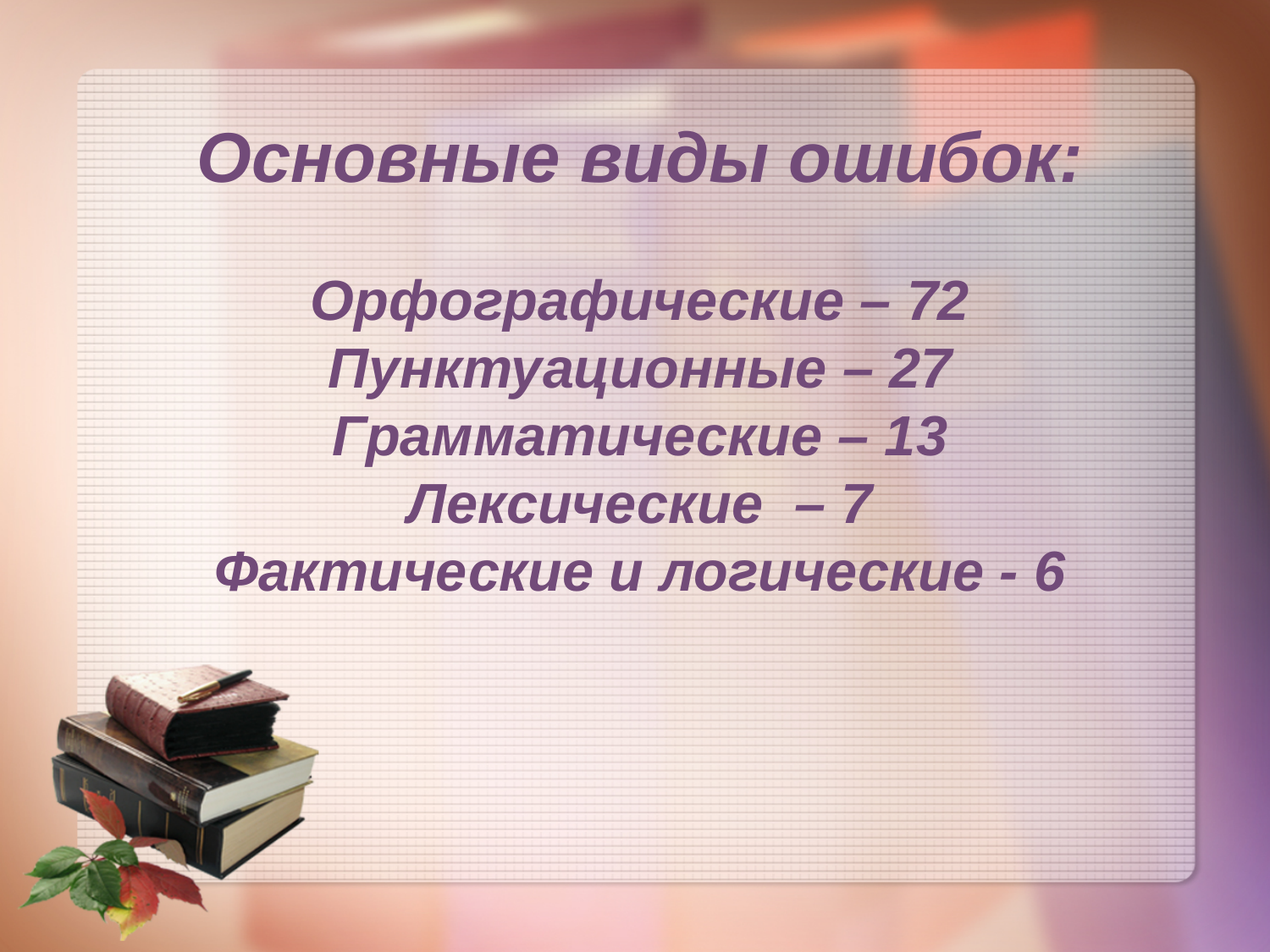

Основные виды ошибок:

Орфографические – 72
Пунктуационные – 27
Грамматические – 13
Лексические  – 7
Фактические и логические - 6